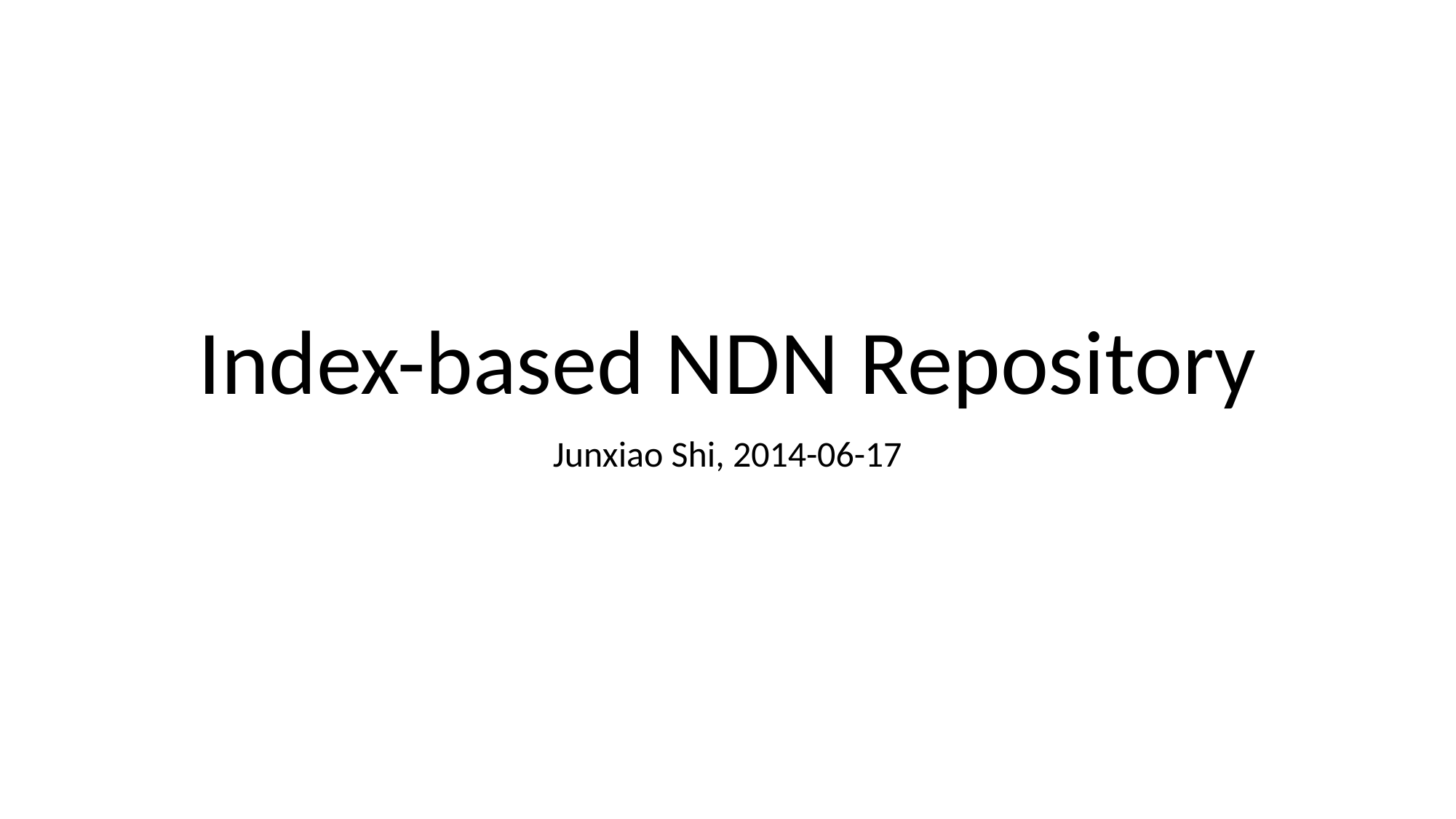

# Index-based NDN Repository
Junxiao Shi, 2014-06-17